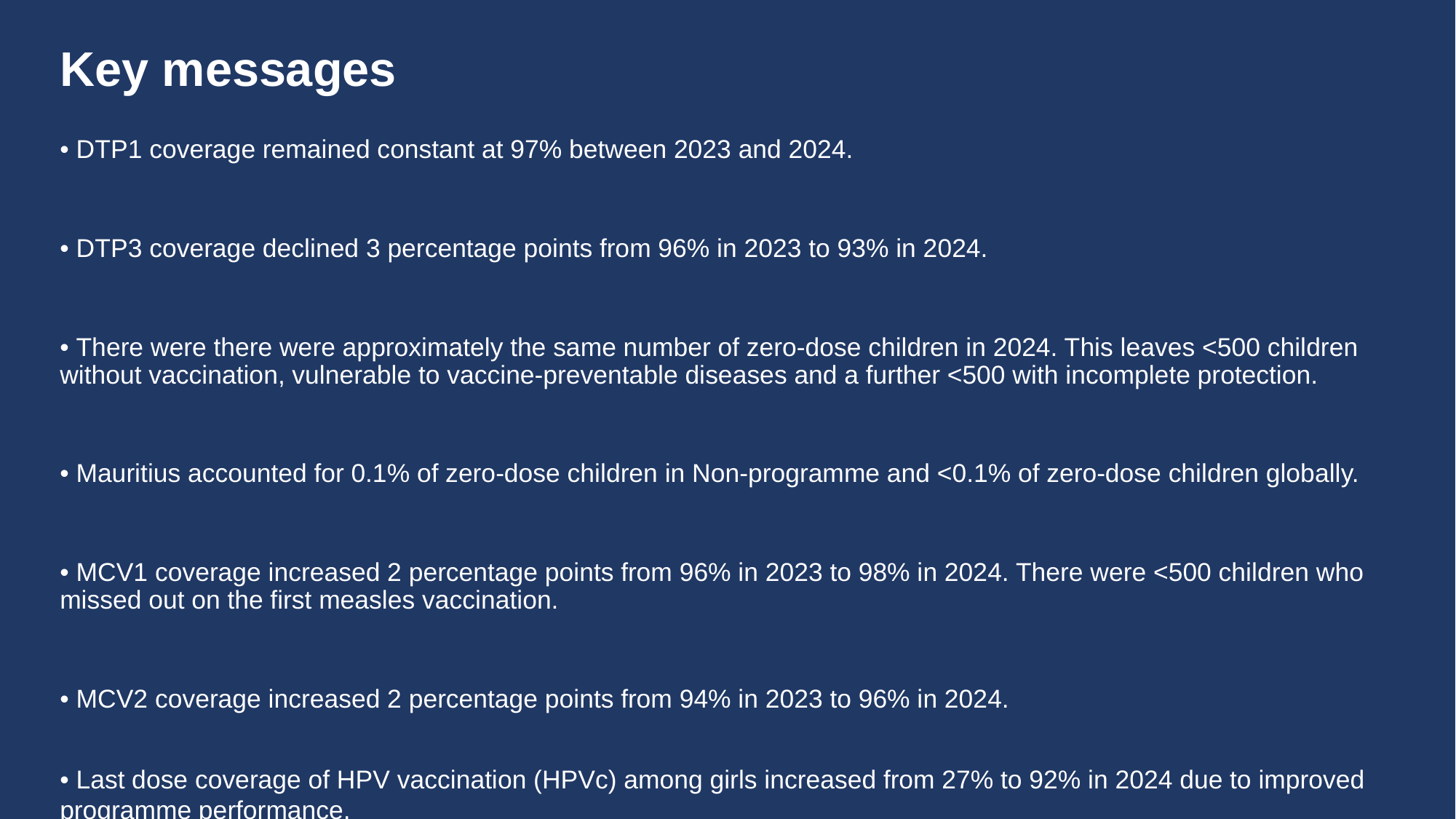

# Key messages
• DTP1 coverage remained constant at 97% between 2023 and 2024.

• DTP3 coverage declined 3 percentage points from 96% in 2023 to 93% in 2024.

• There were there were approximately the same number of zero-dose children in 2024. This leaves <500 children without vaccination, vulnerable to vaccine-preventable diseases and a further <500 with incomplete protection.

• Mauritius accounted for 0.1% of zero-dose children in Non-programme and <0.1% of zero-dose children globally.

• MCV1 coverage increased 2 percentage points from 96% in 2023 to 98% in 2024. There were <500 children who missed out on the first measles vaccination.

• MCV2 coverage increased 2 percentage points from 94% in 2023 to 96% in 2024.

• Last dose coverage of HPV vaccination (HPVc) among girls increased from 27% to 92% in 2024 due to improved programme performance.